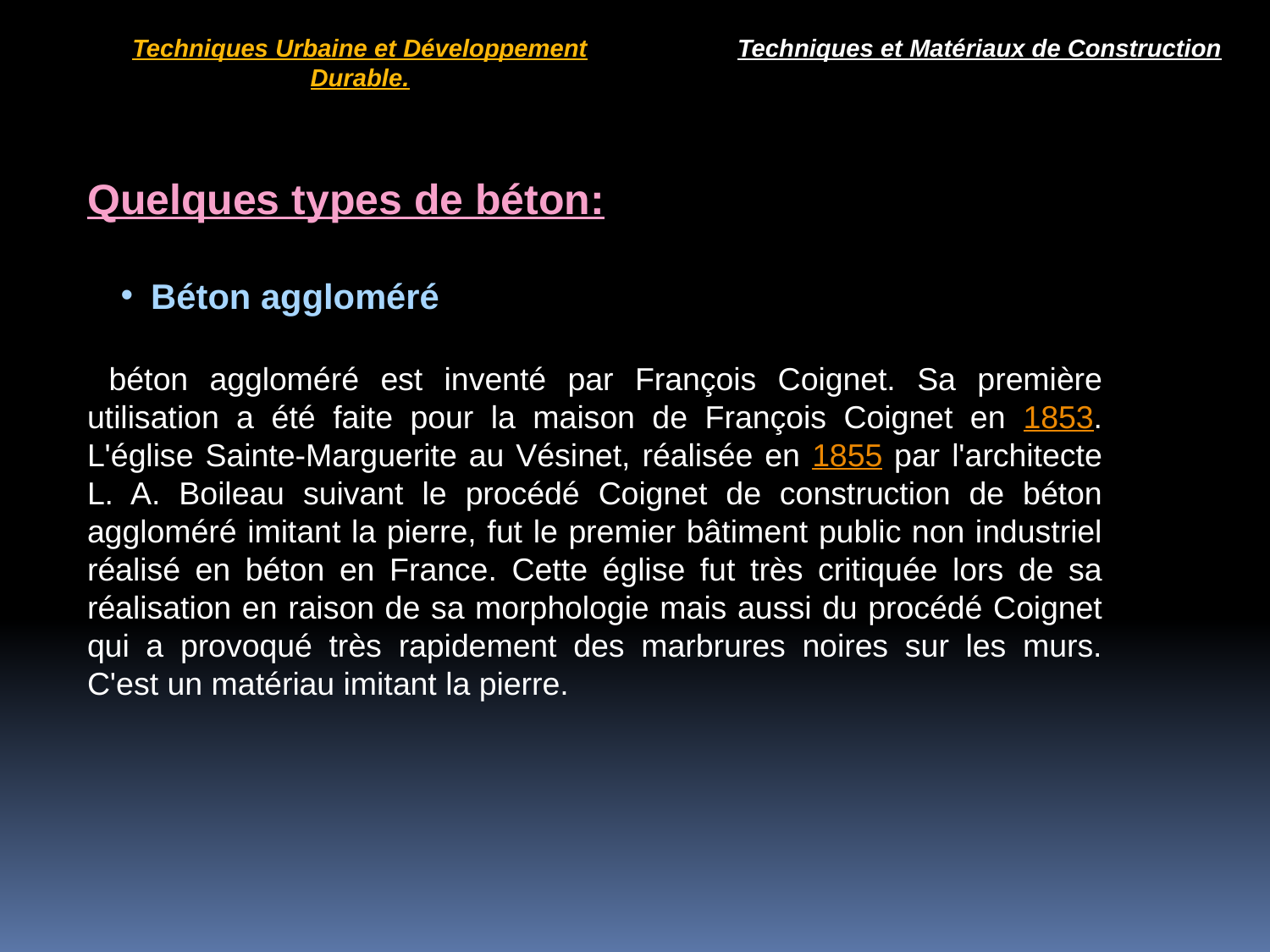

Techniques Urbaine et Développement Durable.
Techniques et Matériaux de Construction
Quelques types de béton:

Béton aggloméré

 béton aggloméré est inventé par François Coignet. Sa première utilisation a été faite pour la maison de François Coignet en 1853. L'église Sainte-Marguerite au Vésinet, réalisée en 1855 par l'architecte L. A. Boileau suivant le procédé Coignet de construction de béton aggloméré imitant la pierre, fut le premier bâtiment public non industriel réalisé en béton en France. Cette église fut très critiquée lors de sa réalisation en raison de sa morphologie mais aussi du procédé Coignet qui a provoqué très rapidement des marbrures noires sur les murs. C'est un matériau imitant la pierre.